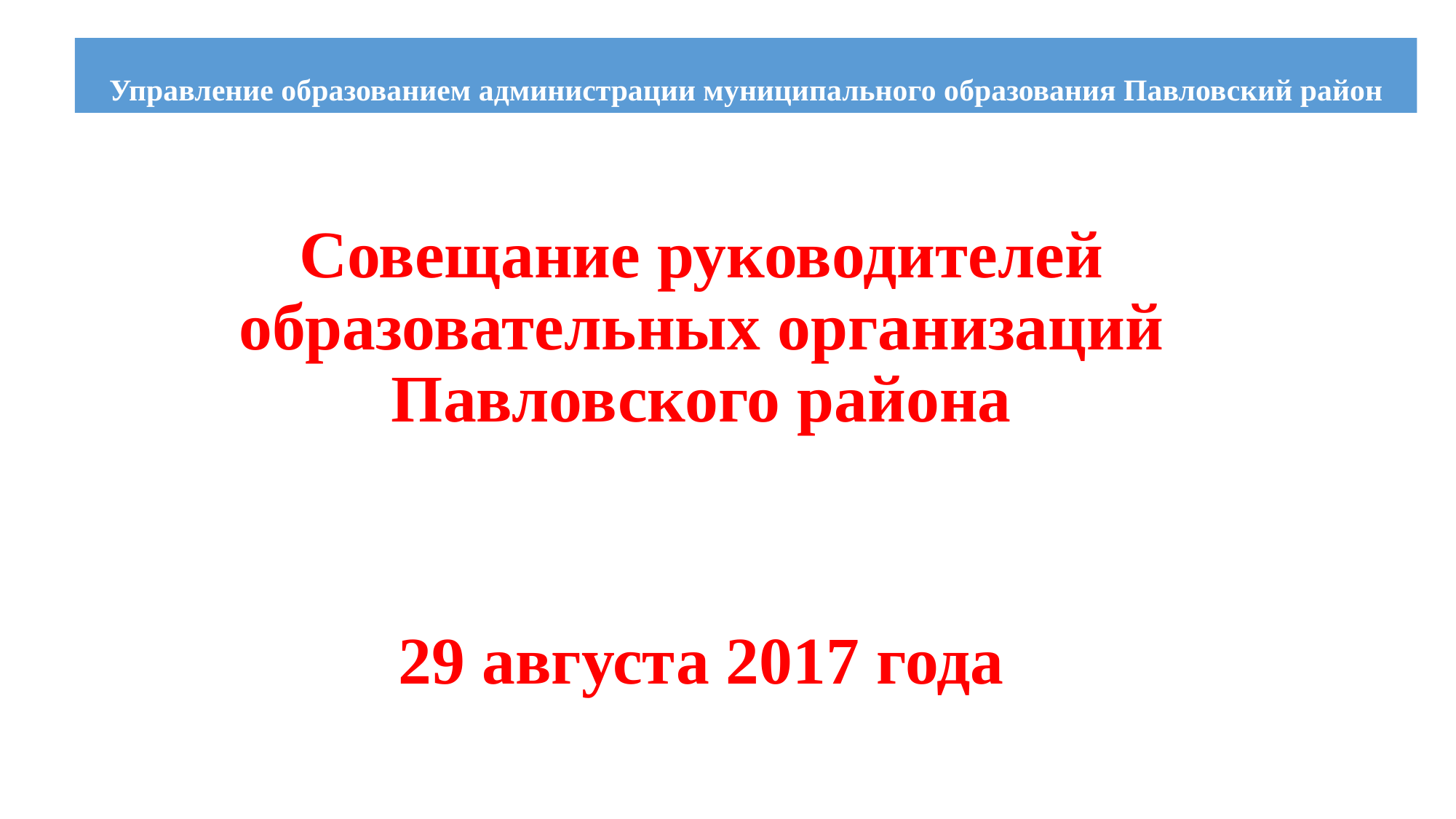

# Управление образованием администрации муниципального образования Павловский район
Совещание руководителей образовательных организаций Павловского района

29 августа 2017 года